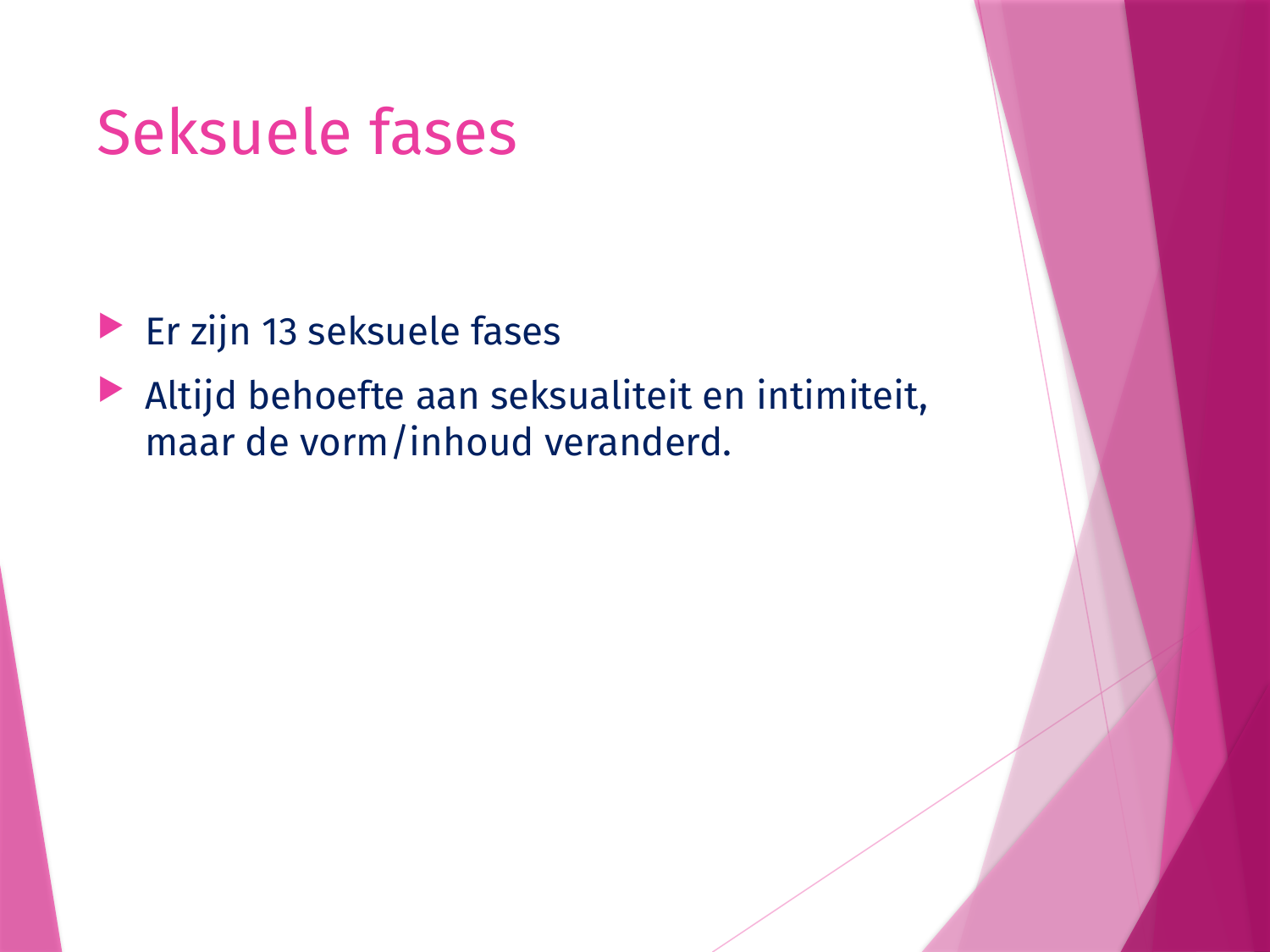

# Seksuele fases
Er zijn 13 seksuele fases
Altijd behoefte aan seksualiteit en intimiteit, maar de vorm/inhoud veranderd.